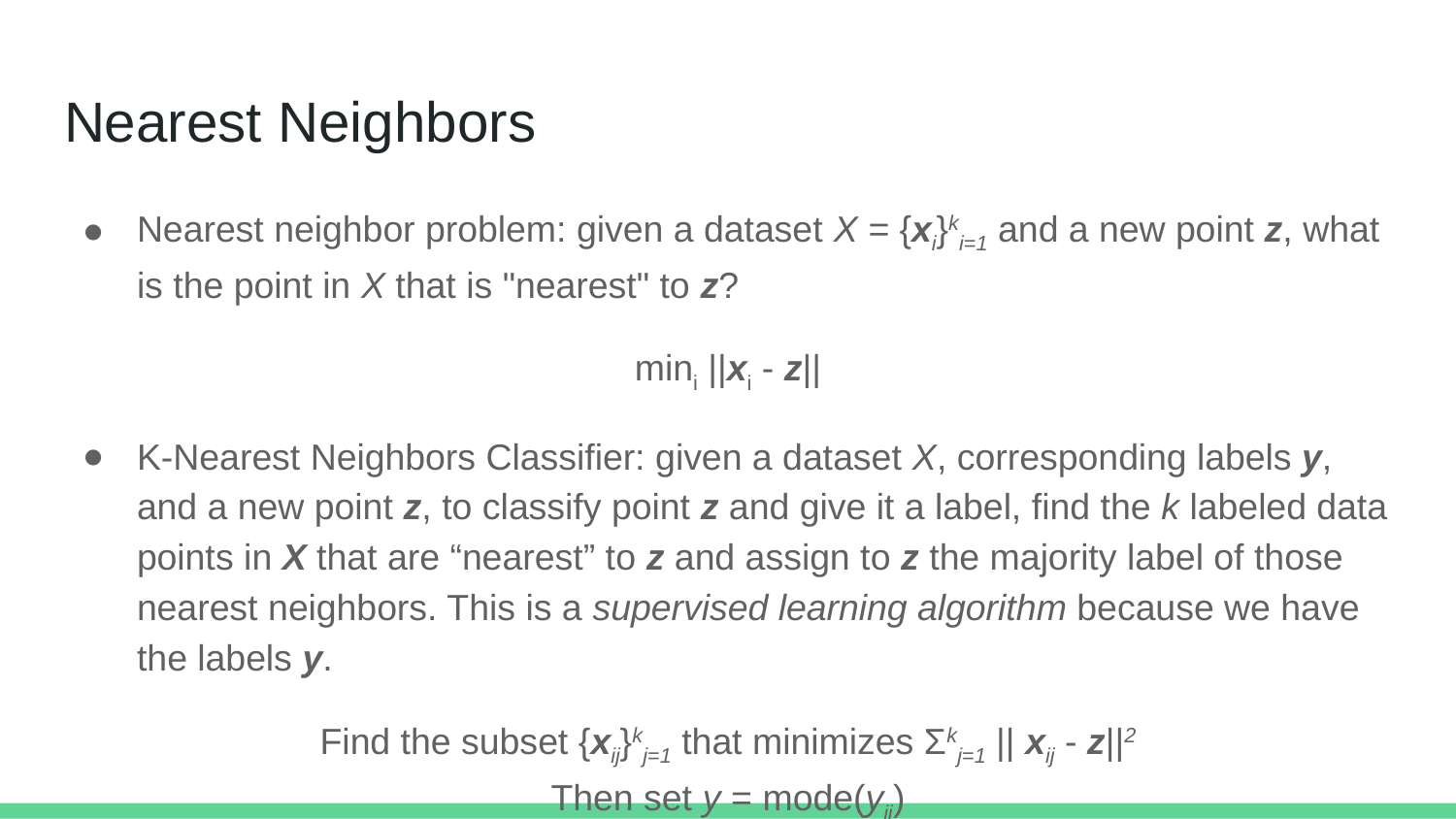

# Nearest Neighbors
Nearest neighbor problem: given a dataset X = {xi}ki=1 and a new point z, what is the point in X that is "nearest" to z?
mini ||xi - z||
K-Nearest Neighbors Classifier: given a dataset X, corresponding labels y, and a new point z, to classify point z and give it a label, find the k labeled data points in X that are “nearest” to z and assign to z the majority label of those nearest neighbors. This is a supervised learning algorithm because we have the labels y.
Find the subset {xij}kj=1 that minimizes Σkj=1 || xij - z||2
Then set y = mode(yij)